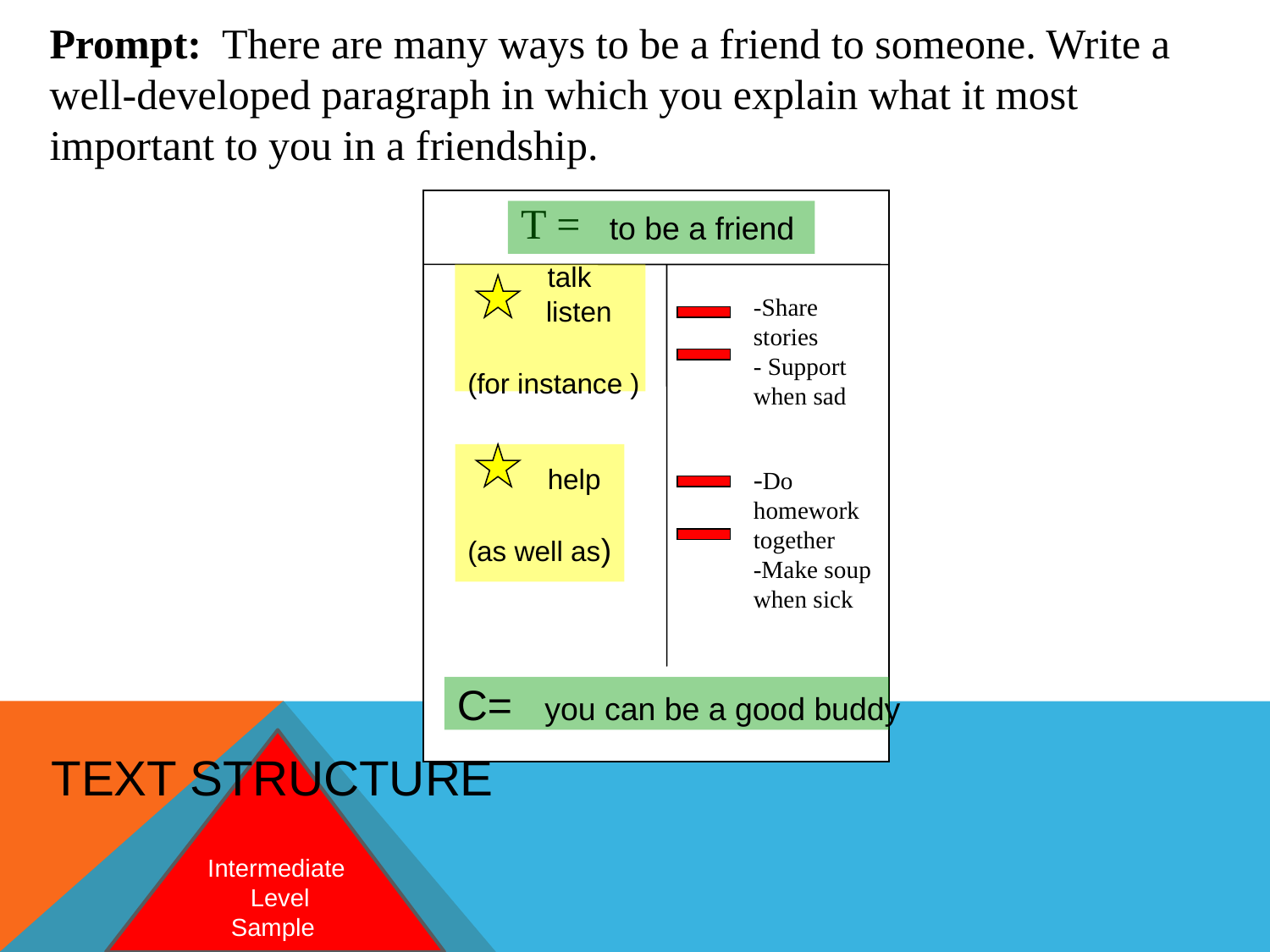

Prompt:  There are many ways to be a friend to someone. Write a well-developed paragraph in which you explain what it most important to you in a friendship.

T =
          to be a friend

         talk
          listen

(for instance )

-Share stories
- Support when sad

         help

(as well as)

-Do homework together
-Make soup when sick

C=   you can be a good buddy
Intermediate  Level
Sample
Text Structure